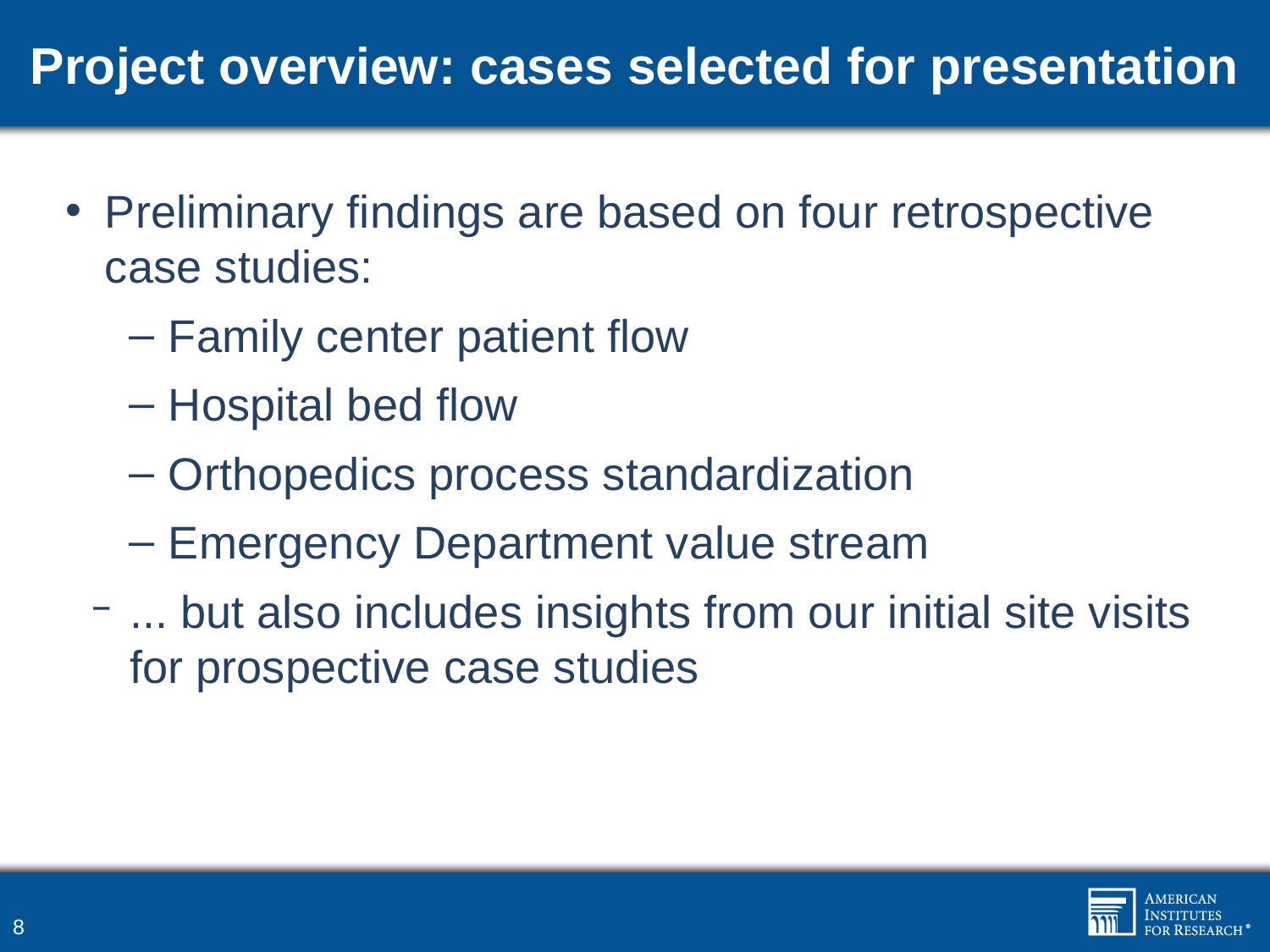

# Project overview: cases selected for presentation
Preliminary findings are based on four retrospective case studies:
Family center patient flow
Hospital bed flow
Orthopedics process standardization
Emergency Department value stream
... but also includes insights from our initial site visits for prospective case studies

8